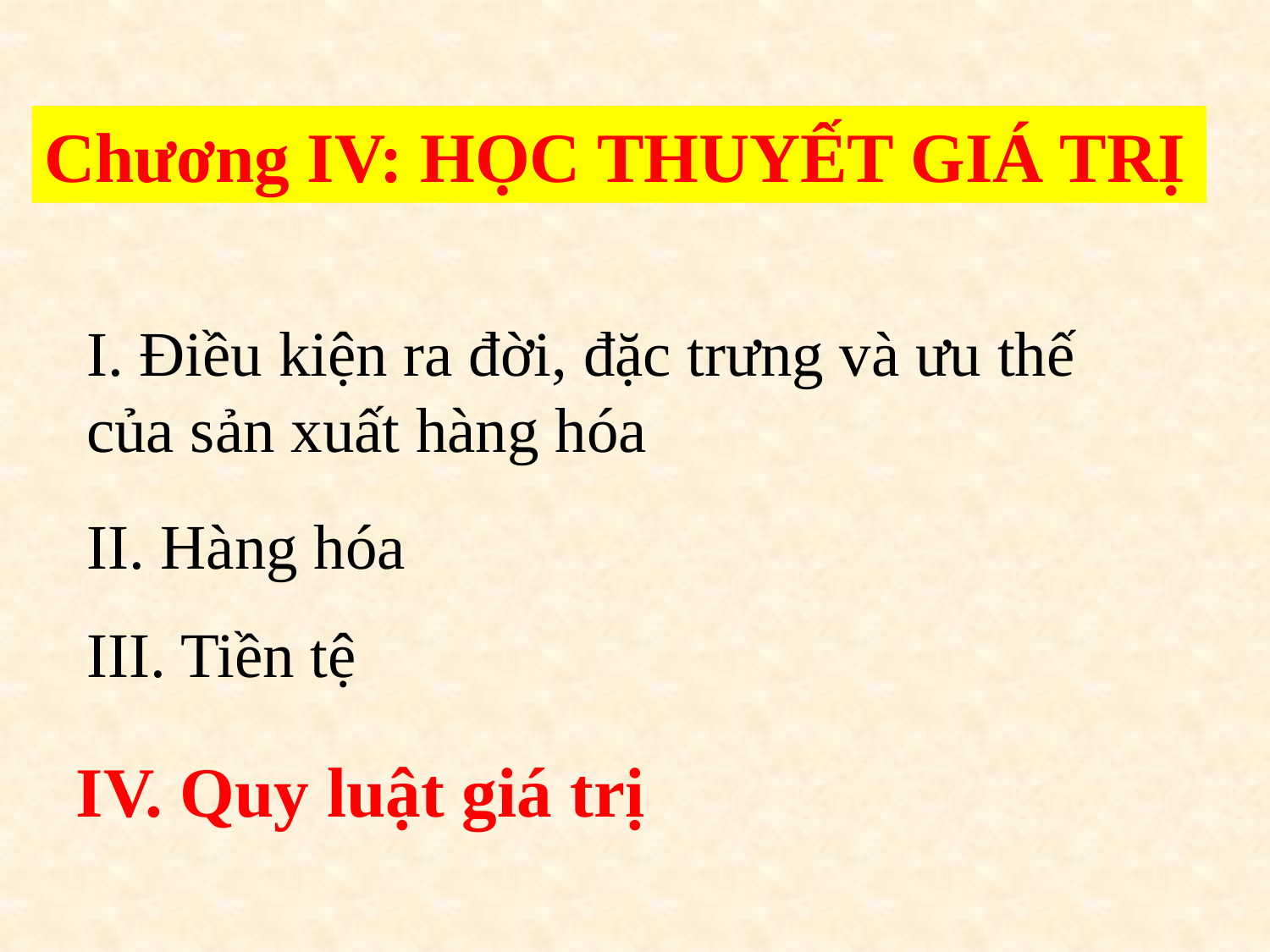

Chương IV: HỌC THUYẾT GIÁ TRỊ
I. Điều kiện ra đời, đặc trưng và ưu thế của sản xuất hàng hóa
II. Hàng hóa
III. Tiền tệ
IV. Quy luật giá trị